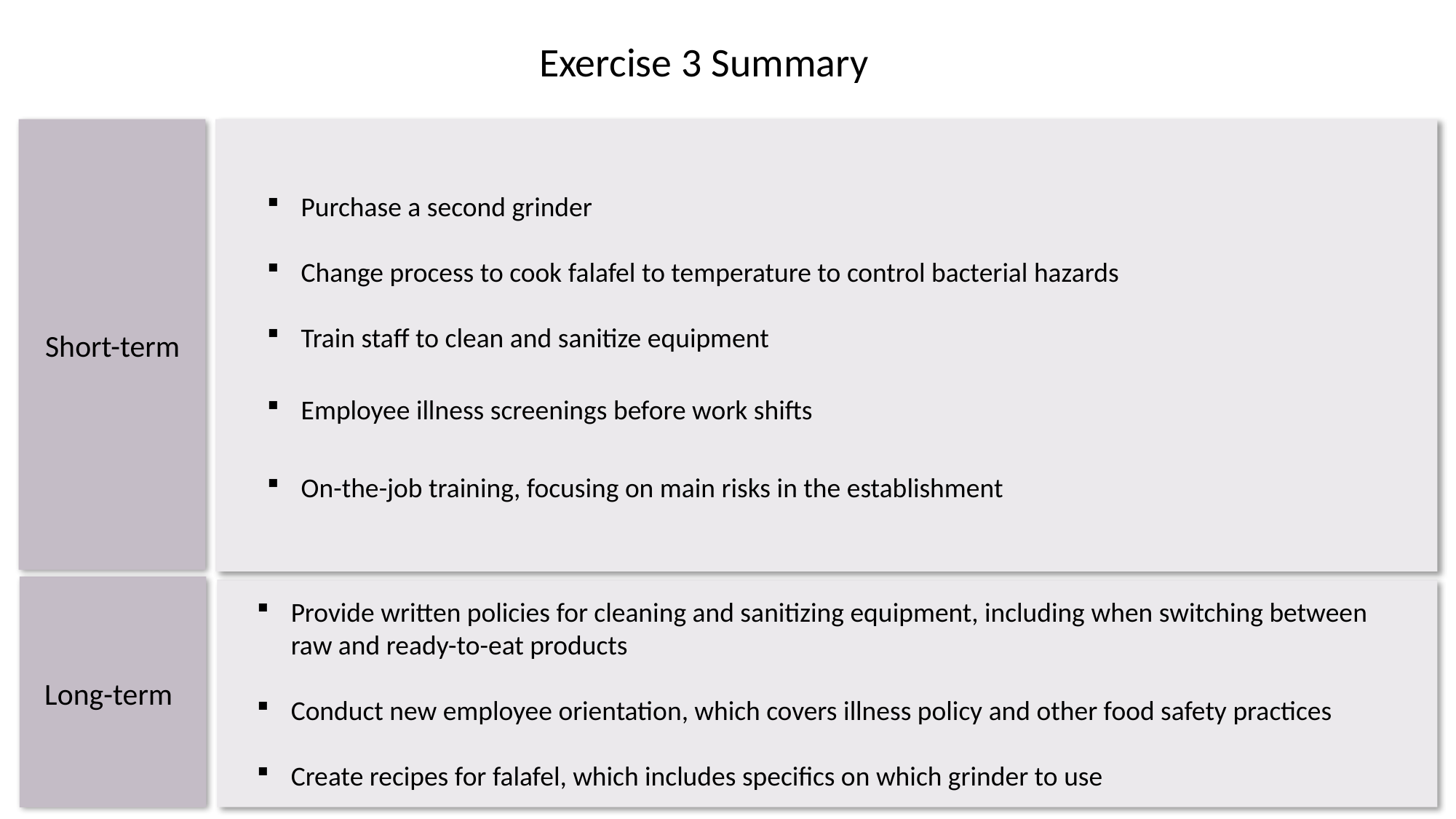

# Exercise 3 Summary

Purchase a second grinder

Change process to cook falafel to temperature to control bacterial hazards

Train staff to clean and sanitize equipment

Employee illness screenings before work shifts

On-the-job training, focusing on main risks in the establishment

Short-term

Provide written policies for cleaning and sanitizing equipment, including when switching between raw and ready-to-eat products

Conduct new employee orientation, which covers illness policy and other food safety practices

Create recipes for falafel, which includes specifics on which grinder to use
Long-term